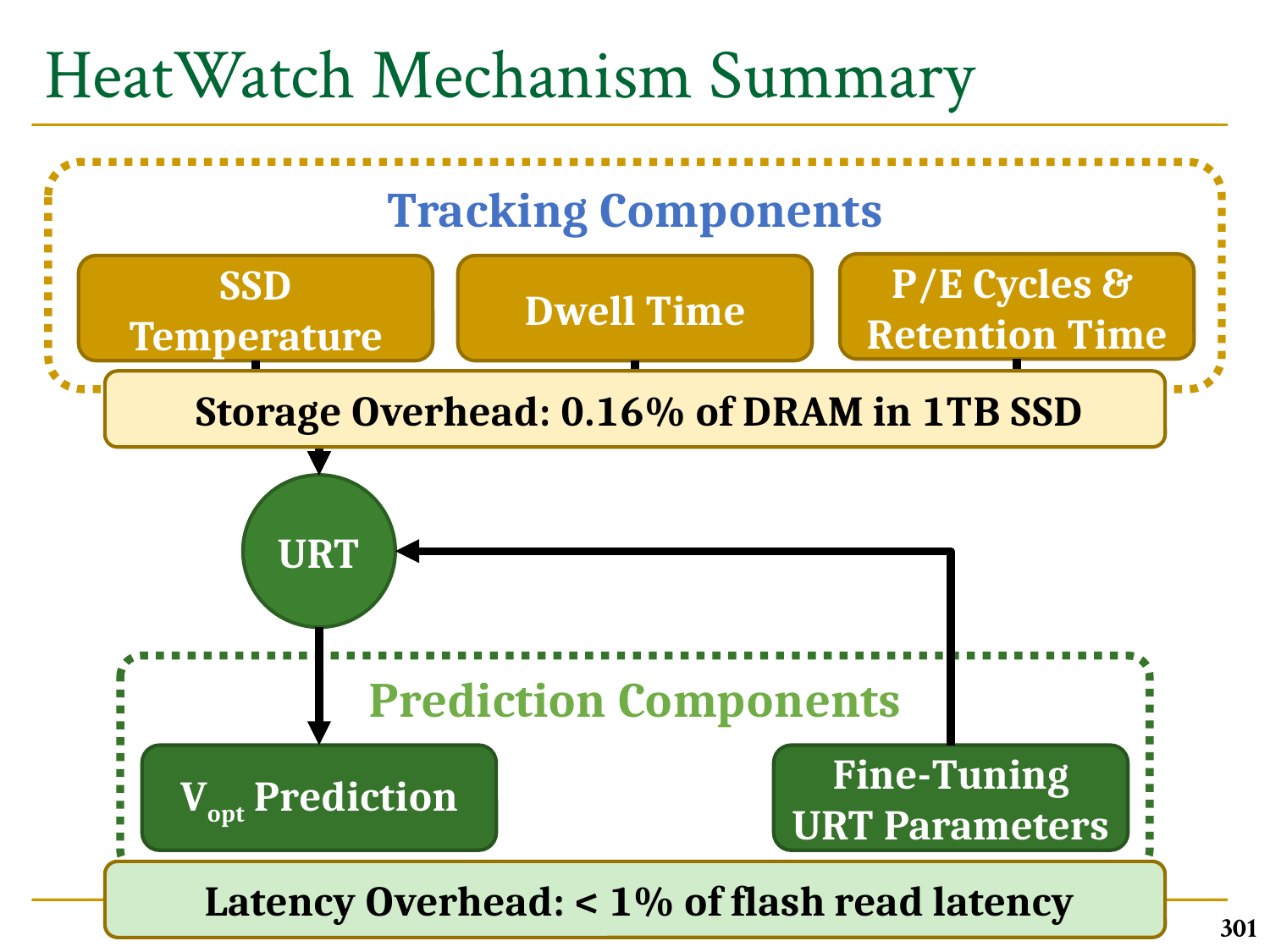

# HeatWatch Mechanism Summary
Tracking Components
P/E Cycles &
Retention Time
SSD Temperature
Dwell Time
Storage Overhead: 0.16% of DRAM in 1TB SSD
URT
Prediction Components
Vopt Prediction
Fine-Tuning URT Parameters
Latency Overhead: < 1% of flash read latency
301